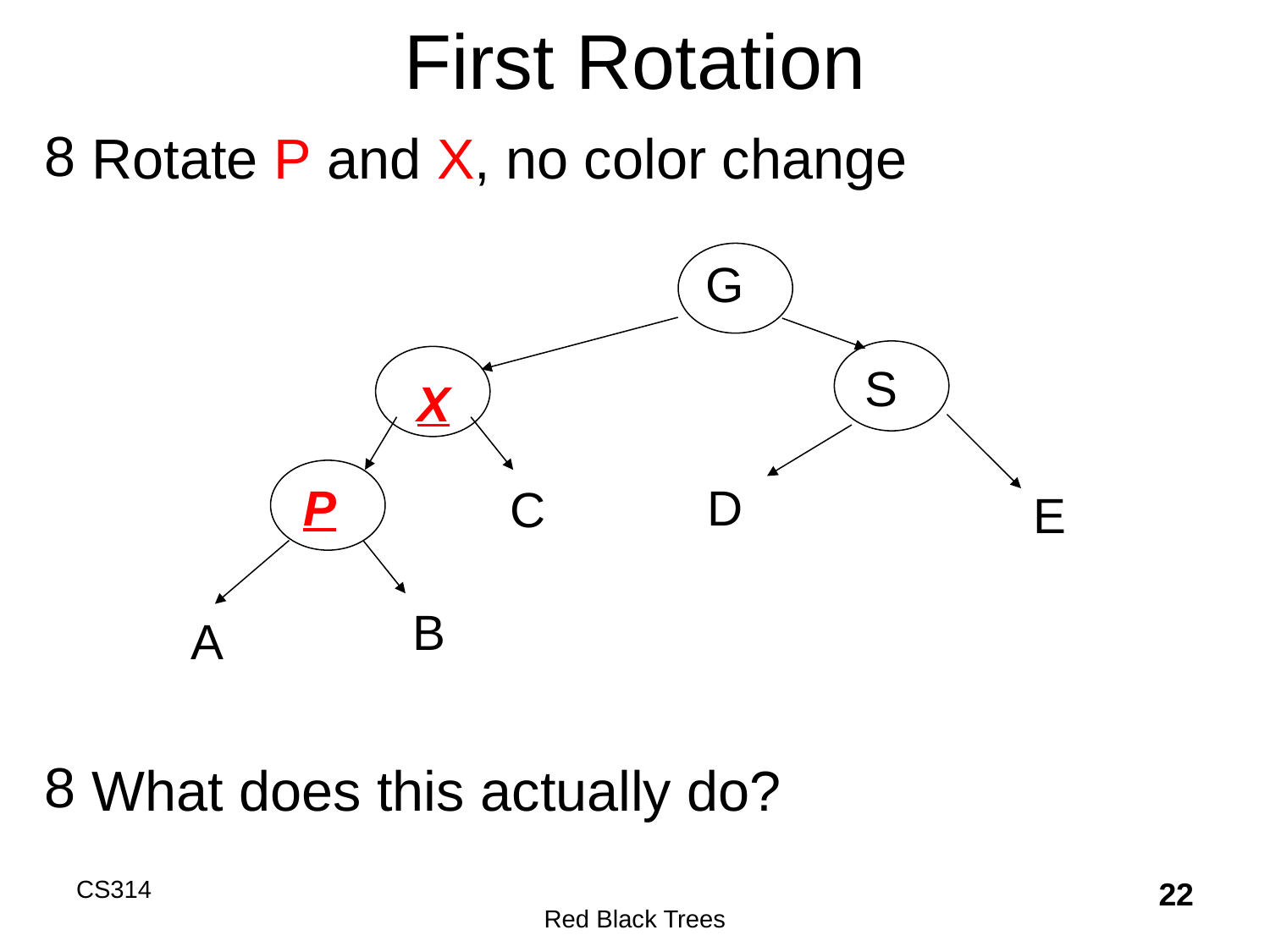

# First Rotation
Rotate P and X, no color change

What does this actually do?

G

X
S

D
P
C
E

B
A
CS314

Red Black Trees
22